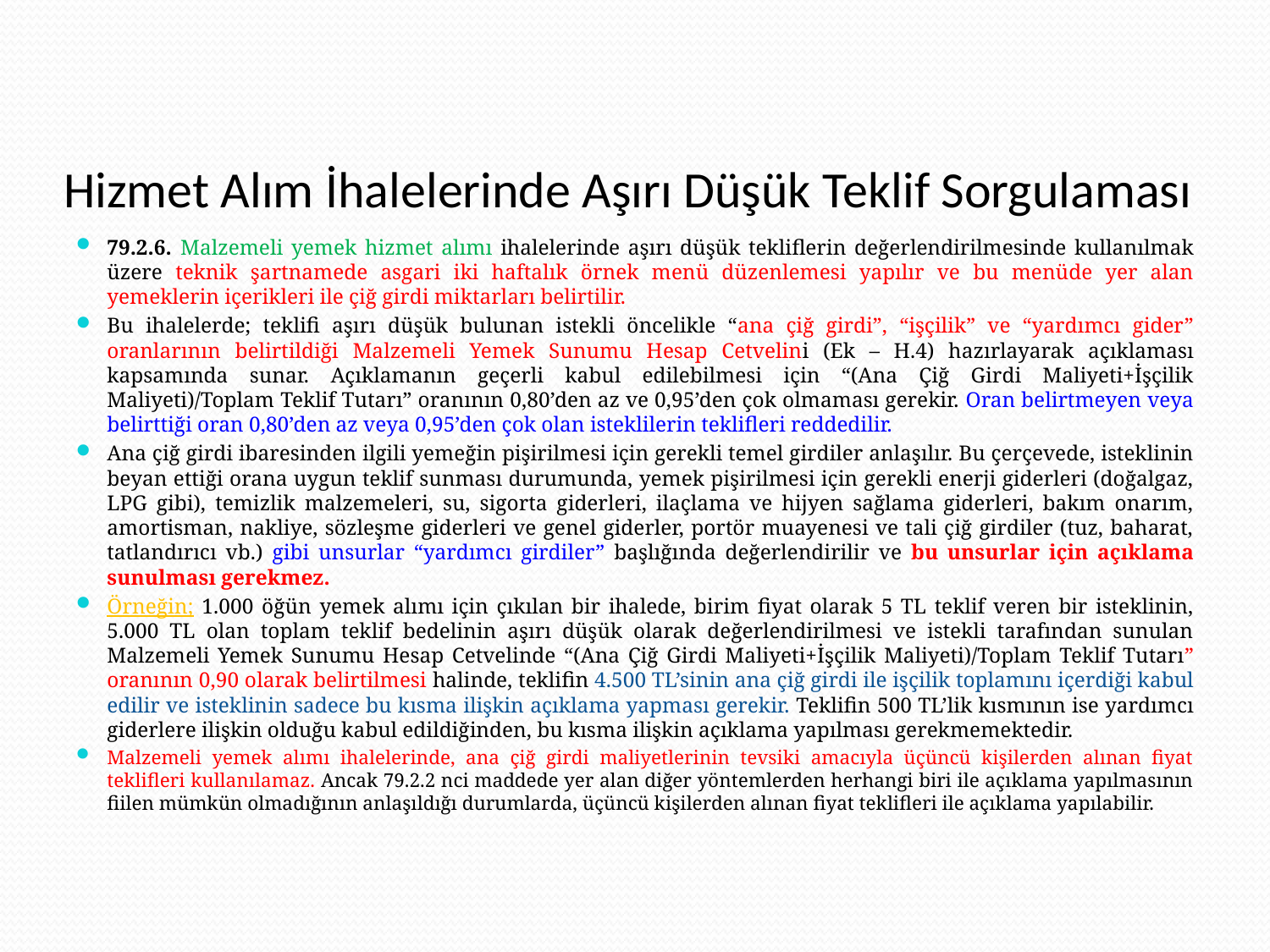

# Hizmet Alım İhalelerinde Aşırı Düşük Teklif Sorgulaması
79.2.6. Malzemeli yemek hizmet alımı ihalelerinde aşırı düşük tekliflerin değerlendirilmesinde kullanılmak üzere teknik şartnamede asgari iki haftalık örnek menü düzenlemesi yapılır ve bu menüde yer alan yemeklerin içerikleri ile çiğ girdi miktarları belirtilir.
Bu ihalelerde; teklifi aşırı düşük bulunan istekli öncelikle “ana çiğ girdi”, “işçilik” ve “yardımcı gider” oranlarının belirtildiği Malzemeli Yemek Sunumu Hesap Cetvelini (Ek – H.4) hazırlayarak açıklaması kapsamında sunar. Açıklamanın geçerli kabul edilebilmesi için “(Ana Çiğ Girdi Maliyeti+İşçilik Maliyeti)/Toplam Teklif Tutarı” oranının 0,80’den az ve 0,95’den çok olmaması gerekir. Oran belirtmeyen veya belirttiği oran 0,80’den az veya 0,95’den çok olan isteklilerin teklifleri reddedilir.
Ana çiğ girdi ibaresinden ilgili yemeğin pişirilmesi için gerekli temel girdiler anlaşılır. Bu çerçevede, isteklinin beyan ettiği orana uygun teklif sunması durumunda, yemek pişirilmesi için gerekli enerji giderleri (doğalgaz, LPG gibi), temizlik malzemeleri, su, sigorta giderleri, ilaçlama ve hijyen sağlama giderleri, bakım onarım, amortisman, nakliye, sözleşme giderleri ve genel giderler, portör muayenesi ve tali çiğ girdiler (tuz, baharat, tatlandırıcı vb.) gibi unsurlar “yardımcı girdiler” başlığında değerlendirilir ve bu unsurlar için açıklama sunulması gerekmez.
Örneğin; 1.000 öğün yemek alımı için çıkılan bir ihalede, birim fiyat olarak 5 TL teklif veren bir isteklinin, 5.000 TL olan toplam teklif bedelinin aşırı düşük olarak değerlendirilmesi ve istekli tarafından sunulan Malzemeli Yemek Sunumu Hesap Cetvelinde “(Ana Çiğ Girdi Maliyeti+İşçilik Maliyeti)/Toplam Teklif Tutarı” oranının 0,90 olarak belirtilmesi halinde, teklifin 4.500 TL’sinin ana çiğ girdi ile işçilik toplamını içerdiği kabul edilir ve isteklinin sadece bu kısma ilişkin açıklama yapması gerekir. Teklifin 500 TL’lik kısmının ise yardımcı giderlere ilişkin olduğu kabul edildiğinden, bu kısma ilişkin açıklama yapılması gerekmemektedir.
Malzemeli yemek alımı ihalelerinde, ana çiğ girdi maliyetlerinin tevsiki amacıyla üçüncü kişilerden alınan fiyat teklifleri kullanılamaz. Ancak 79.2.2 nci maddede yer alan diğer yöntemlerden herhangi biri ile açıklama yapılmasının fiilen mümkün olmadığının anlaşıldığı durumlarda, üçüncü kişilerden alınan fiyat teklifleri ile açıklama yapılabilir.